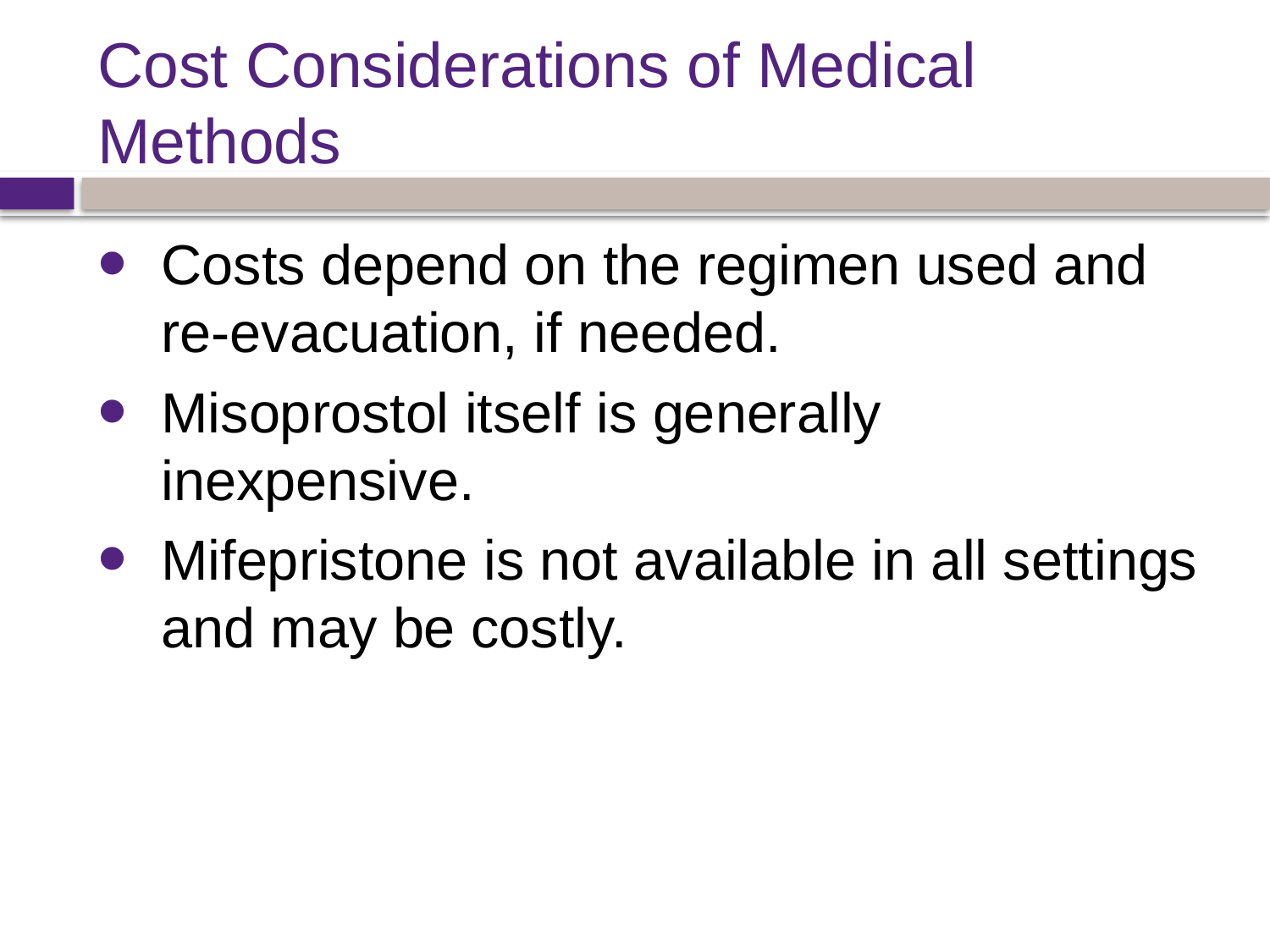

# Cost Considerations of Medical Methods
Costs depend on the regimen used and re-evacuation, if needed.
Misoprostol itself is generally inexpensive.
Mifepristone is not available in all settings and may be costly.